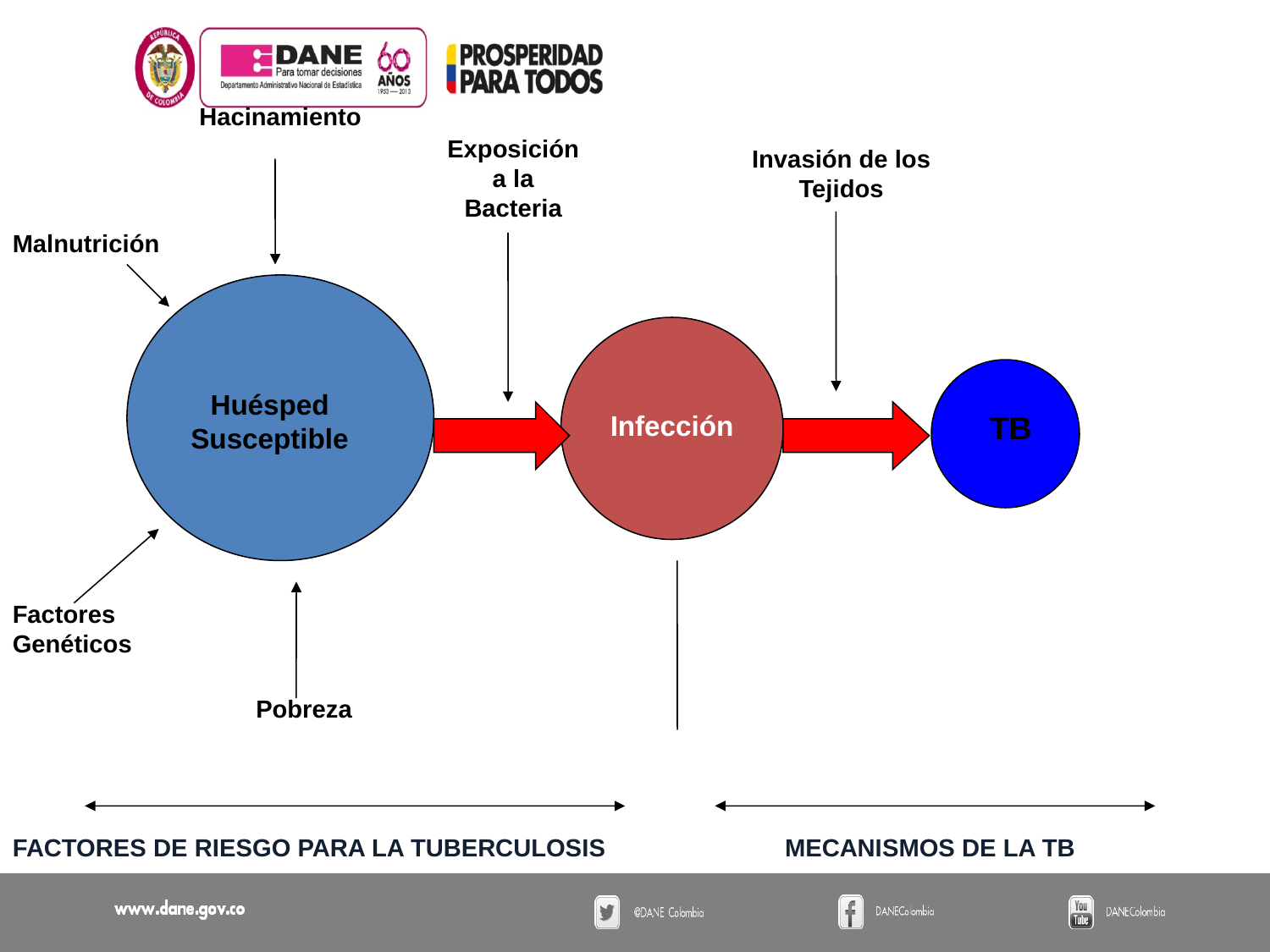

Hacinamiento

Exposición a la Bacteria
Invasión de los Tejidos

Malnutrición

Huésped Susceptible

Infección

TB

Factores Genéticos
Pobreza

FACTORES DE RIESGO PARA LA TUBERCULOSIS
MECANISMOS DE LA TB